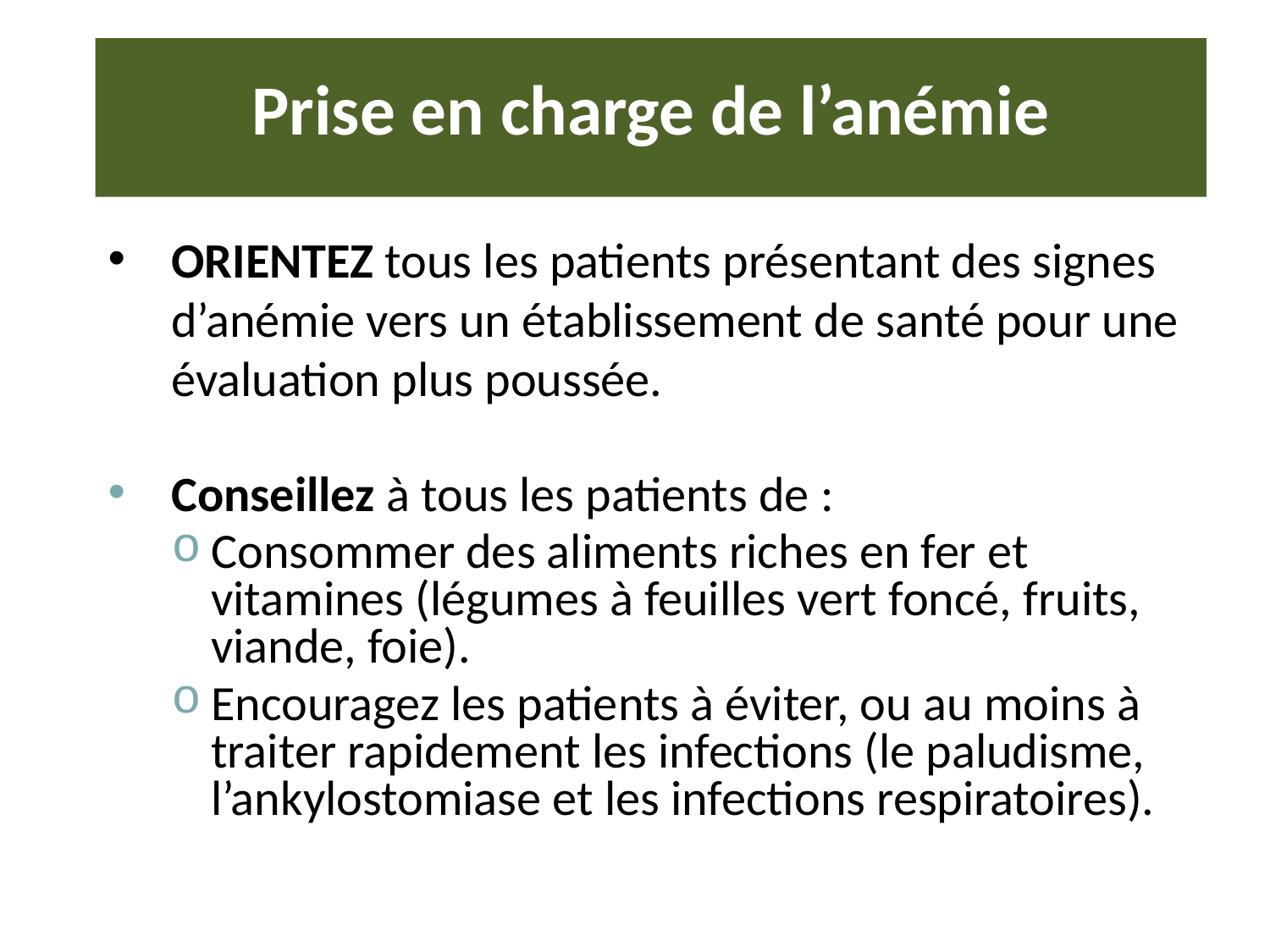

Prise en charge de l’anémie
ORIENTEZ tous les patients présentant des signes d’anémie vers un établissement de santé pour une évaluation plus poussée.

Conseillez à tous les patients de :
Consommer des aliments riches en fer et vitamines (légumes à feuilles vert foncé, fruits, viande, foie).
Encouragez les patients à éviter, ou au moins à traiter rapidement les infections (le paludisme, l’ankylostomiase et les infections respiratoires).